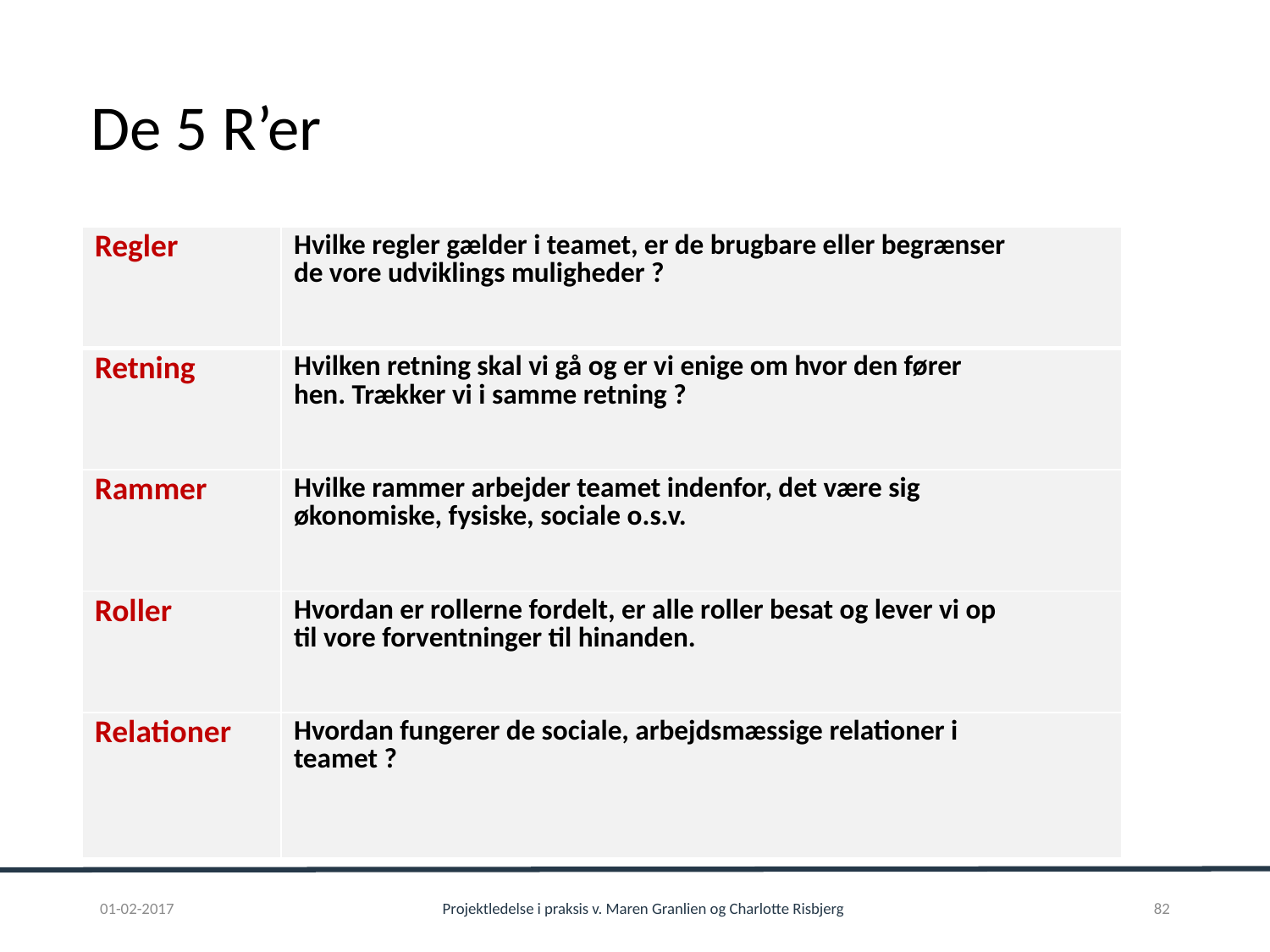

# De 5 R’er
| Regler | Hvilke regler gælder i teamet, er de brugbare eller begrænser de vore udviklings muligheder ? |
| --- | --- |
| Retning | Hvilken retning skal vi gå og er vi enige om hvor den fører hen. Trækker vi i samme retning ? |
| Rammer | Hvilke rammer arbejder teamet indenfor, det være sig økonomiske, fysiske, sociale o.s.v. |
| Roller | Hvordan er rollerne fordelt, er alle roller besat og lever vi op til vore forventninger til hinanden. |
| Relationer | Hvordan fungerer de sociale, arbejdsmæssige relationer i teamet ? |
01-02-2017
Projektledelse i praksis v. Maren Granlien og Charlotte Risbjerg
82